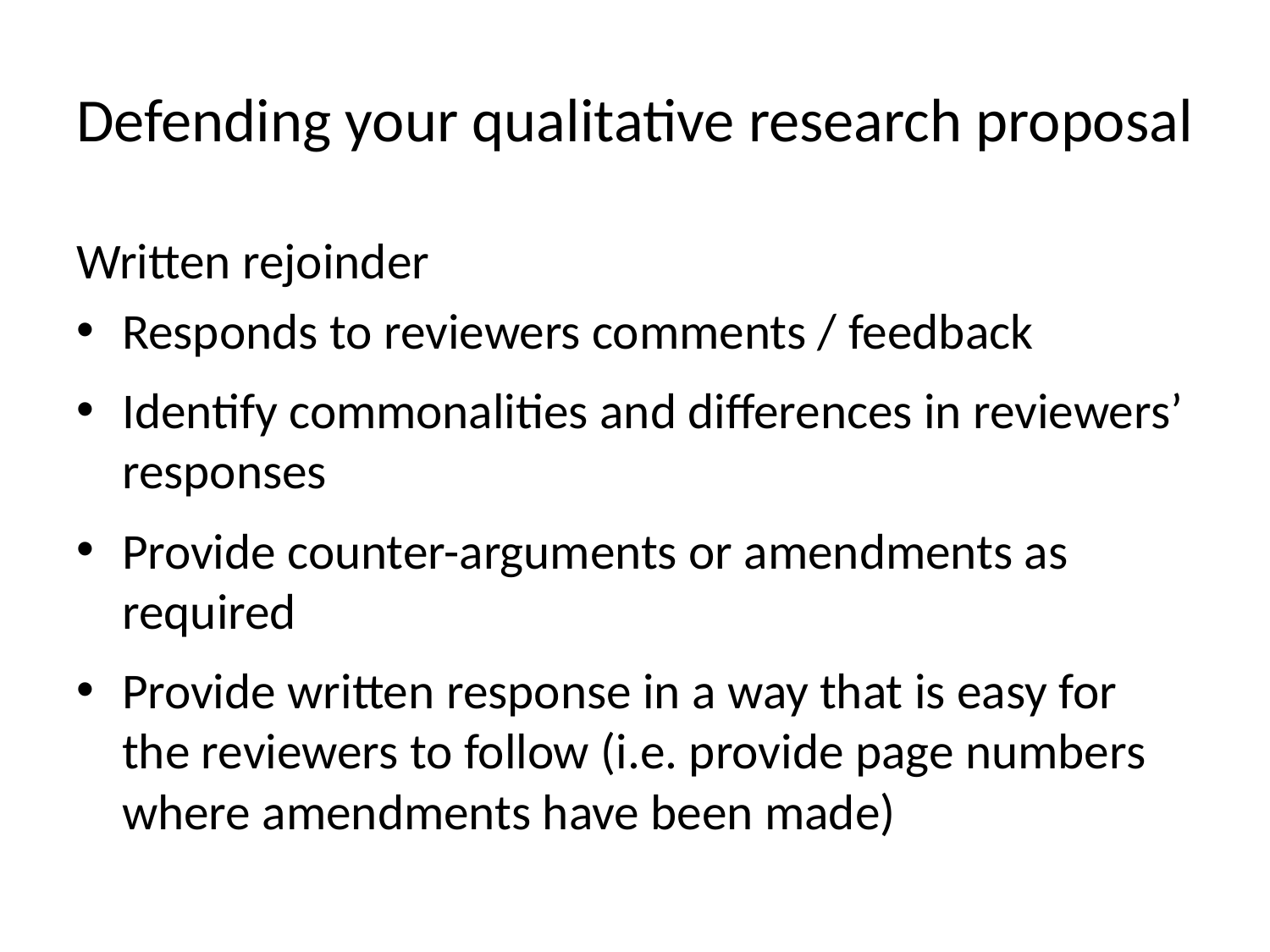

# Defending your qualitative research proposal
Written rejoinder
Responds to reviewers comments / feedback
Identify commonalities and differences in reviewers’ responses
Provide counter-arguments or amendments as required
Provide written response in a way that is easy for the reviewers to follow (i.e. provide page numbers where amendments have been made)